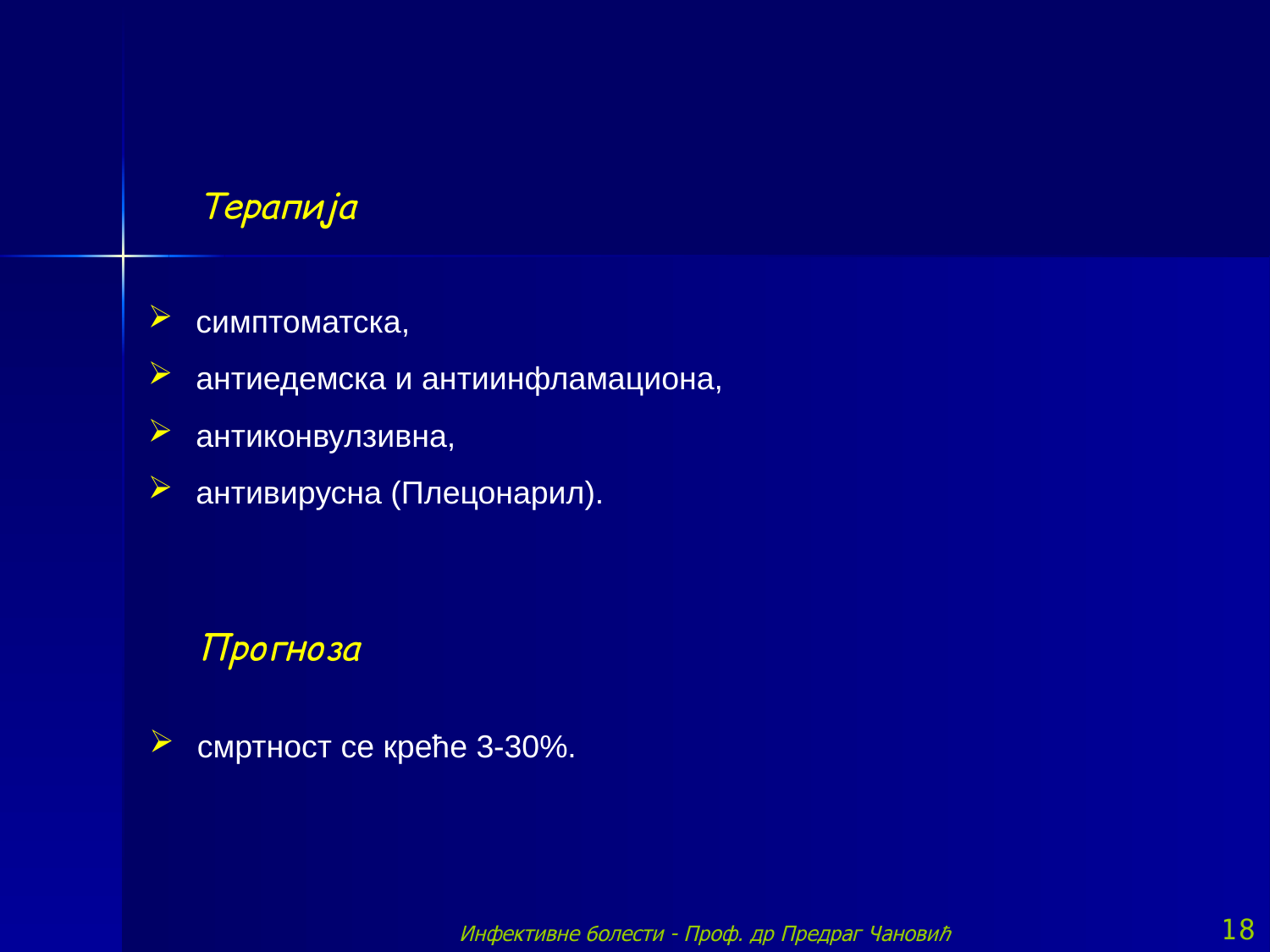

Терапија
  симптоматска,
  антиедемска и антиинфламациона,
  антиконвулзивна,
  антивирусна (Плецонарил).
Прогноза
  смртност се креће 3-30%.
Инфективне болести - Проф. др Предраг Чановић
18